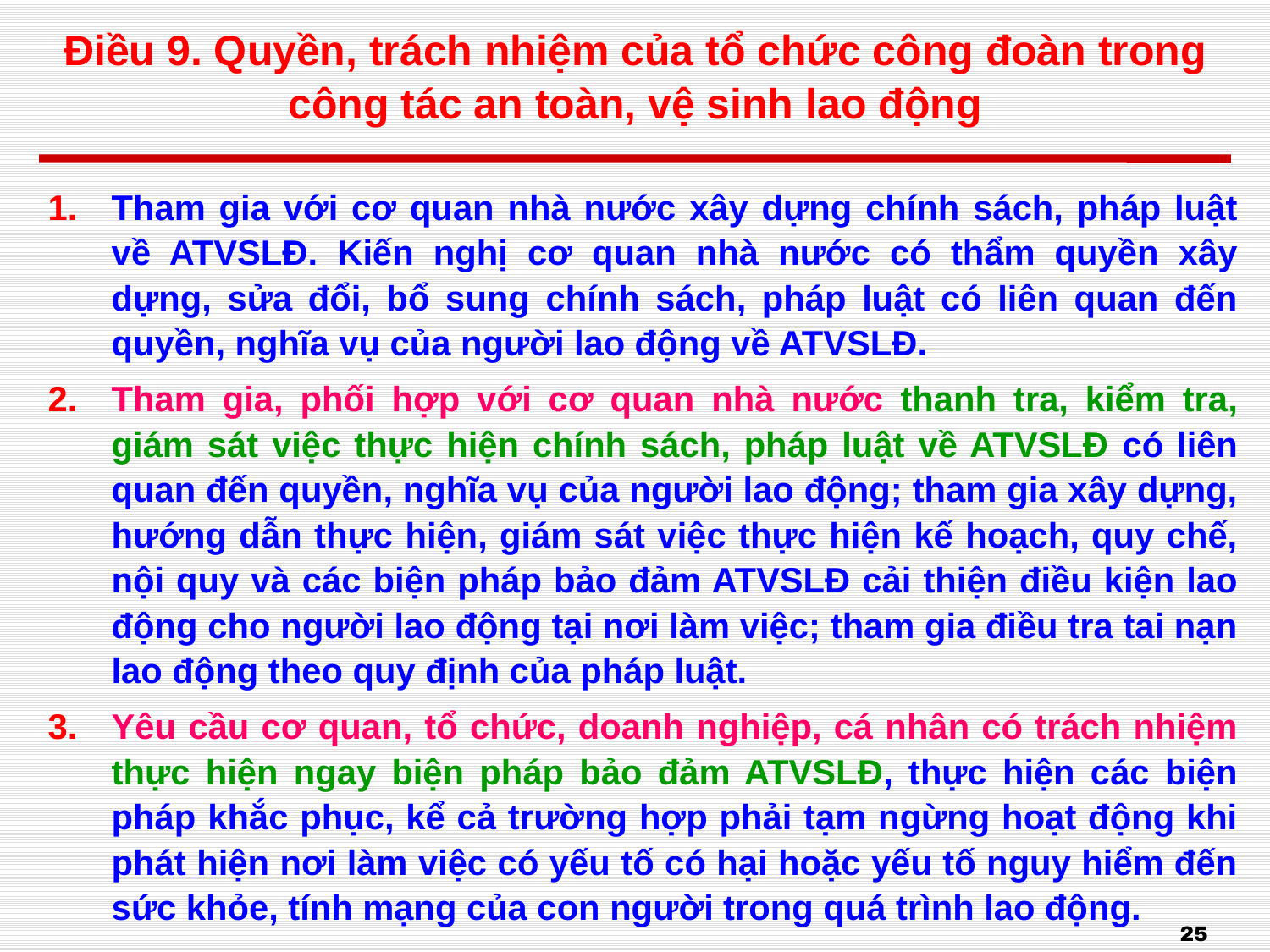

# Điều 9. Quyền, trách nhiệm của tổ chức công đoàn trong công tác an toàn, vệ sinh lao động
Tham gia với cơ quan nhà nước xây dựng chính sách, pháp luật về ATVSLĐ. Kiến nghị cơ quan nhà nước có thẩm quyền xây dựng, sửa đổi, bổ sung chính sách, pháp luật có liên quan đến quyền, nghĩa vụ của người lao động về ATVSLĐ.
Tham gia, phối hợp với cơ quan nhà nước thanh tra, kiểm tra, giám sát việc thực hiện chính sách, pháp luật về ATVSLĐ có liên quan đến quyền, nghĩa vụ của người lao động; tham gia xây dựng, hướng dẫn thực hiện, giám sát việc thực hiện kế hoạch, quy chế, nội quy và các biện pháp bảo đảm ATVSLĐ cải thiện điều kiện lao động cho người lao động tại nơi làm việc; tham gia điều tra tai nạn lao động theo quy định của pháp luật.
Yêu cầu cơ quan, tổ chức, doanh nghiệp, cá nhân có trách nhiệm thực hiện ngay biện pháp bảo đảm ATVSLĐ, thực hiện các biện pháp khắc phục, kể cả trường hợp phải tạm ngừng hoạt động khi phát hiện nơi làm việc có yếu tố có hại hoặc yếu tố nguy hiểm đến sức khỏe, tính mạng của con người trong quá trình lao động.